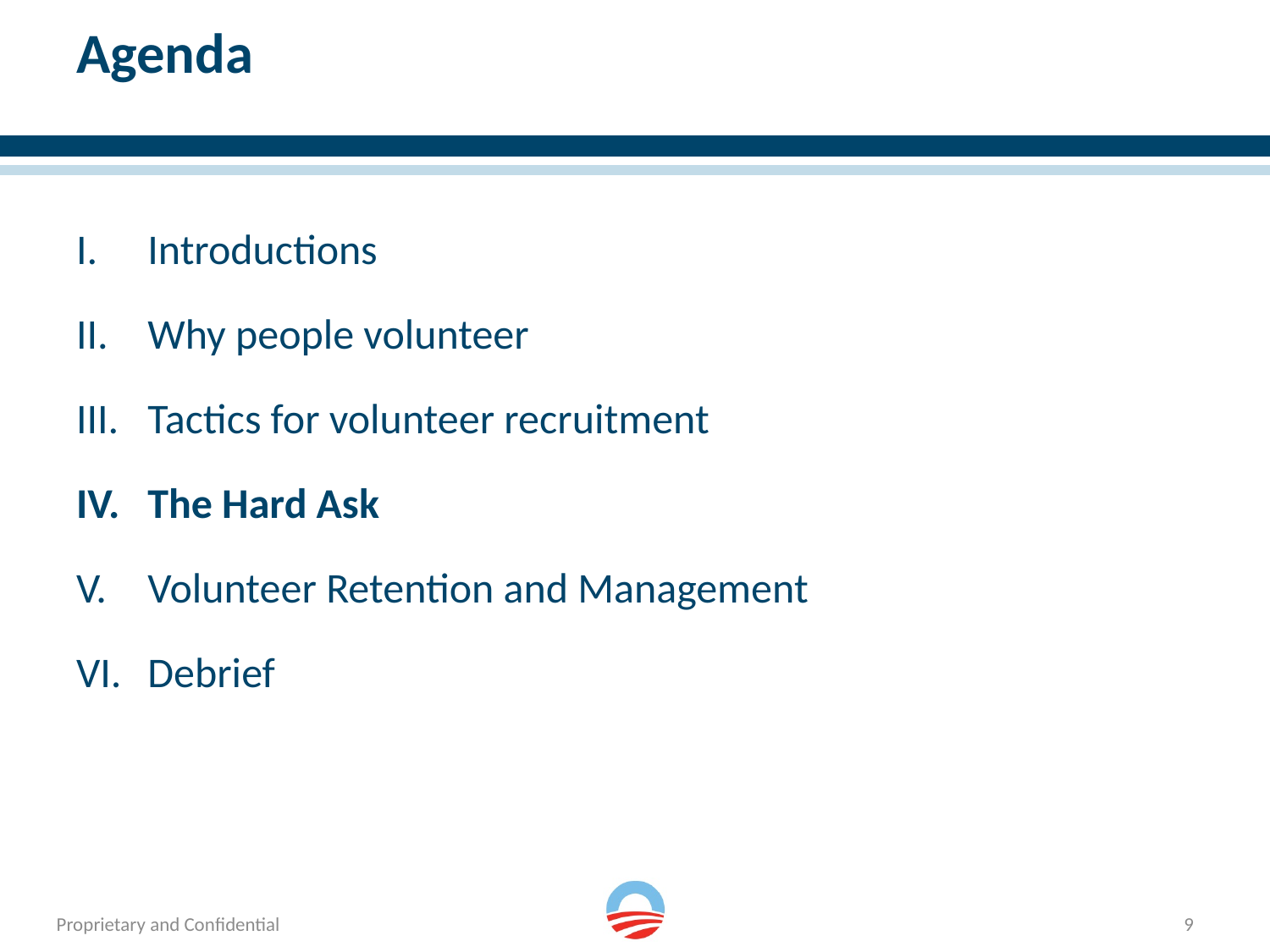

# Agenda
Introductions
Why people volunteer
Tactics for volunteer recruitment
The Hard Ask
Volunteer Retention and Management
Debrief

9